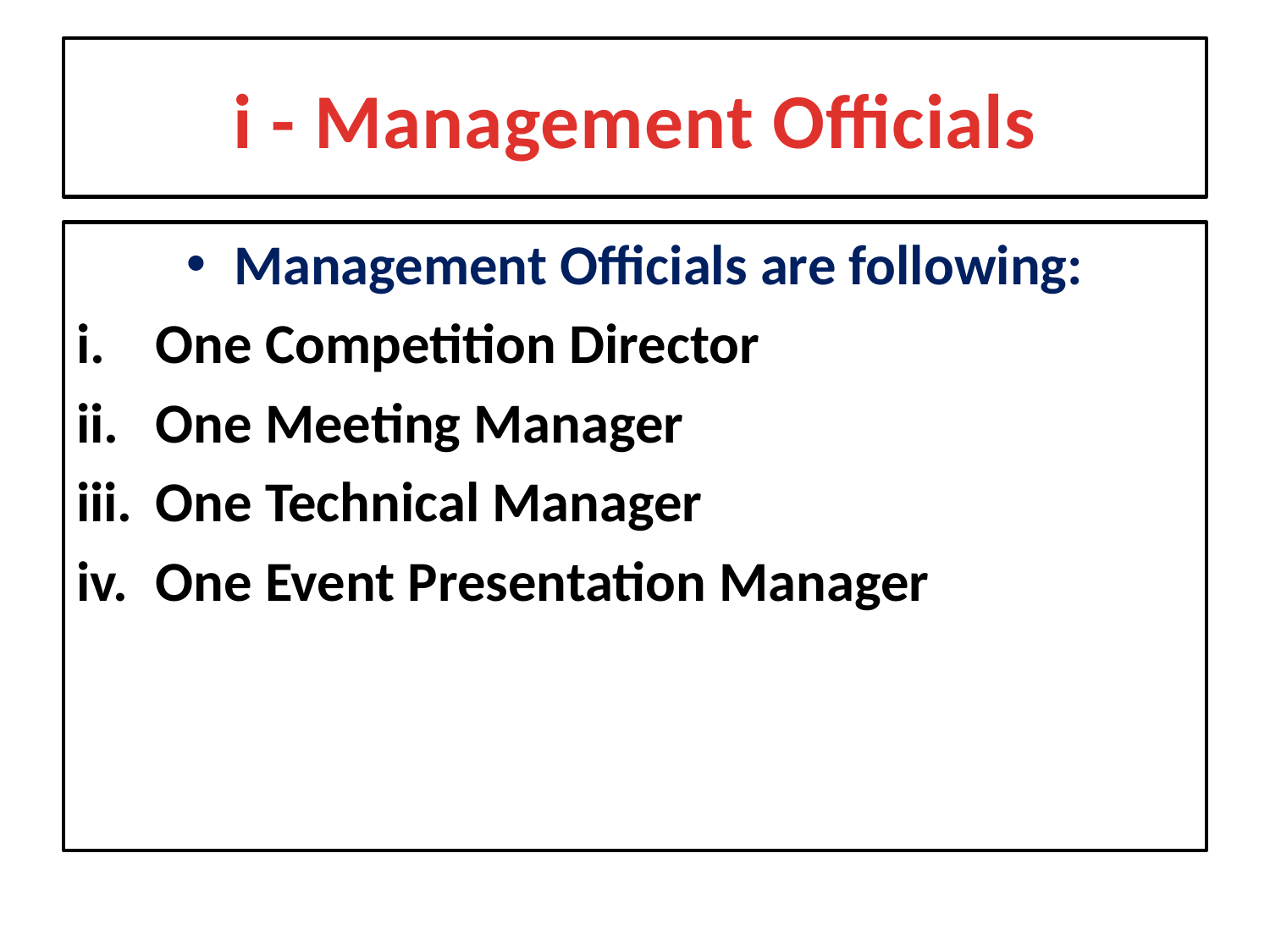

# i - Management Officials
Management Officials are following:
One Competition Director
One Meeting Manager
One Technical Manager
One Event Presentation Manager